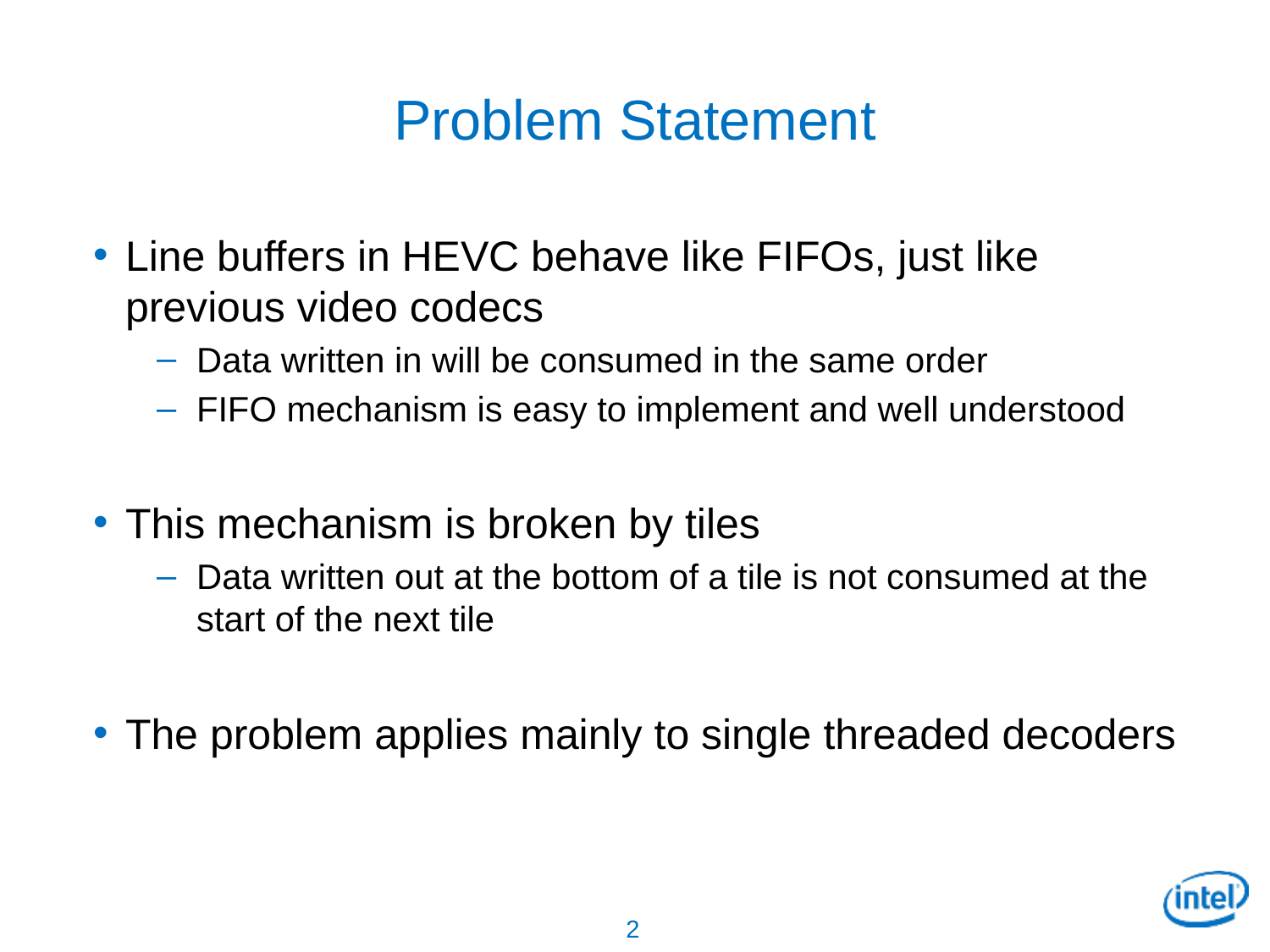

# Problem Statement
Line buffers in HEVC behave like FIFOs, just like previous video codecs
Data written in will be consumed in the same order
FIFO mechanism is easy to implement and well understood

This mechanism is broken by tiles
Data written out at the bottom of a tile is not consumed at the start of the next tile

The problem applies mainly to single threaded decoders